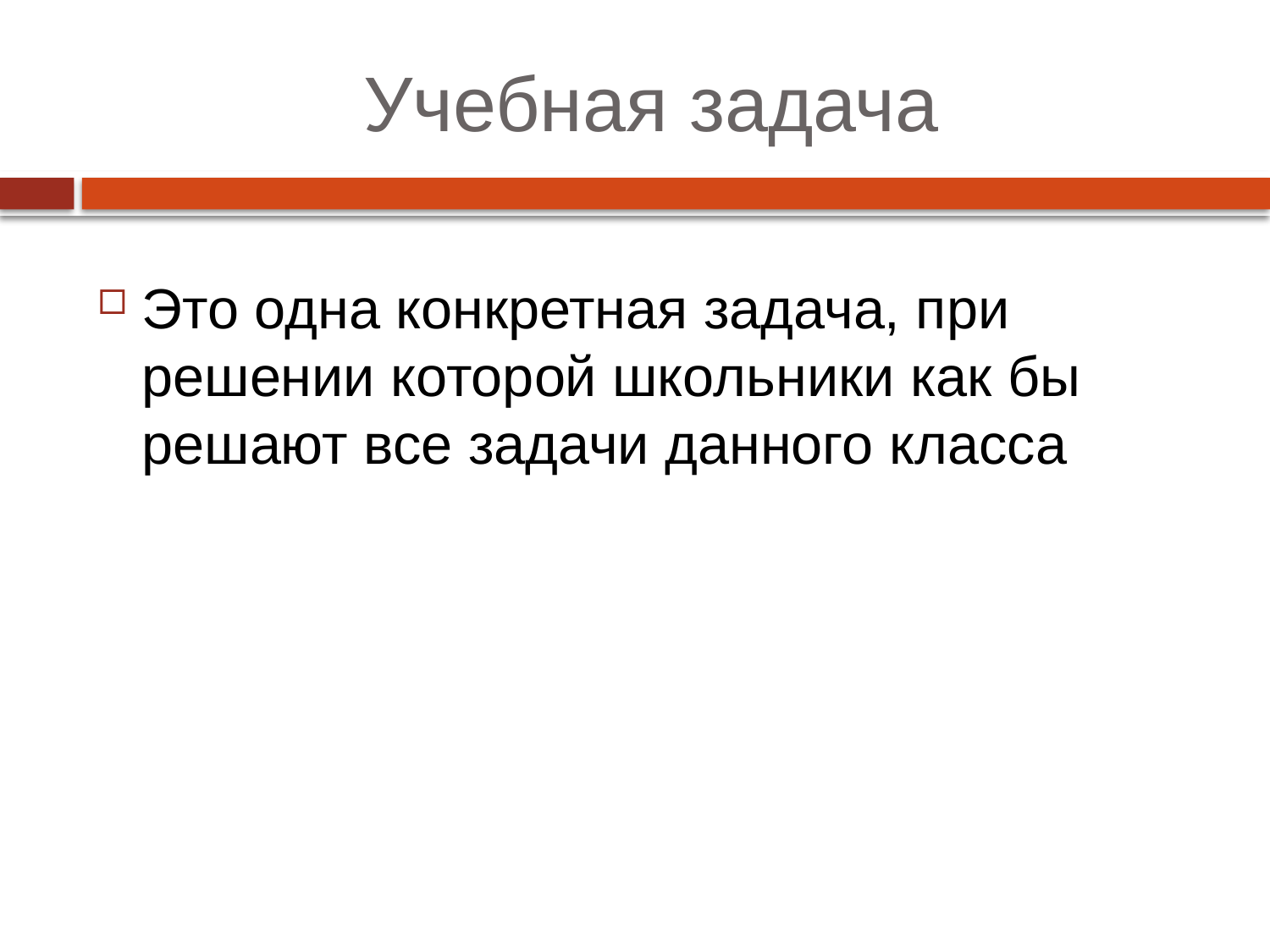

# Учебная задача
Это одна конкретная задача, при решении которой школьники как бы решают все задачи данного класса